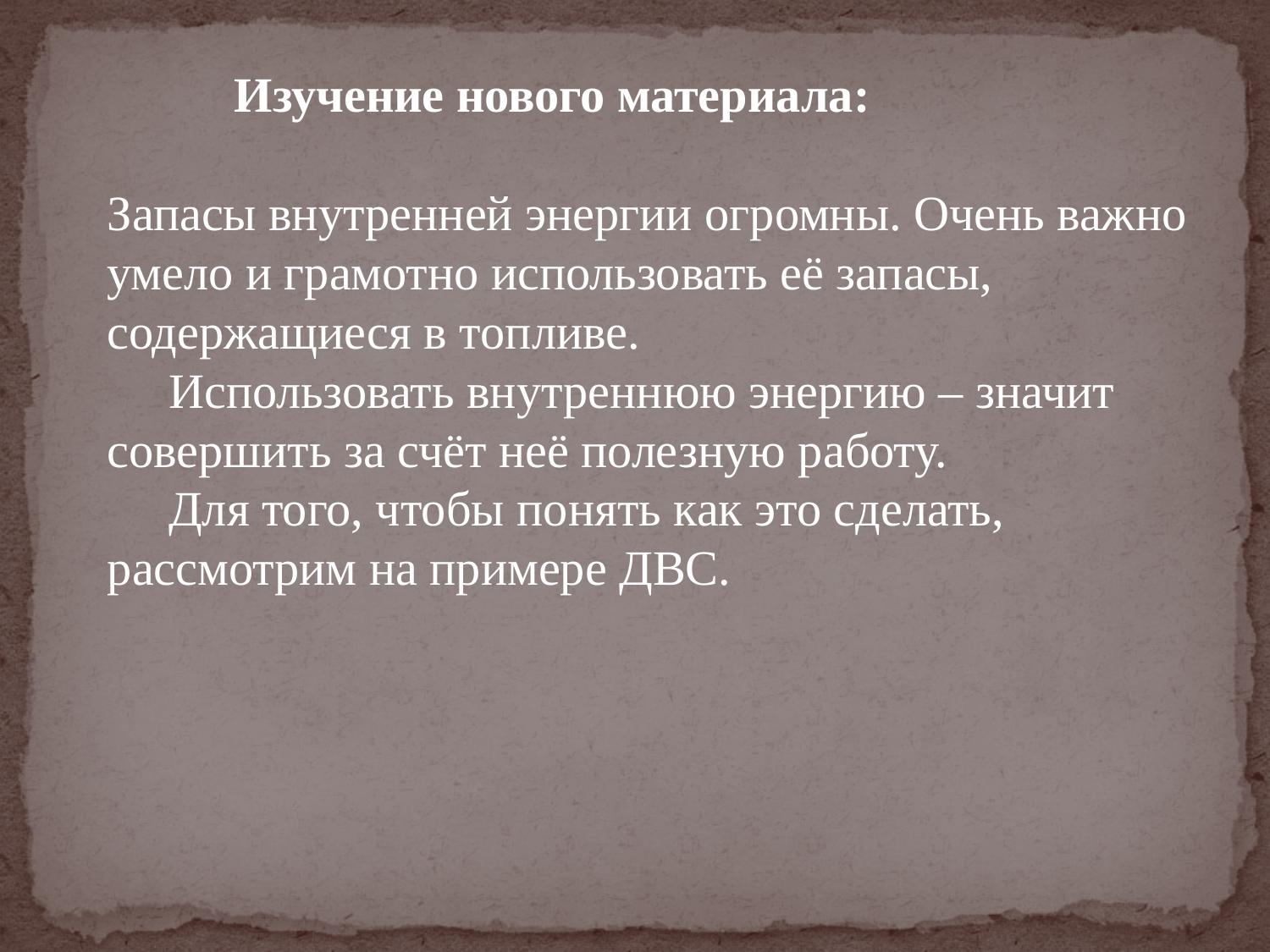

Изучение нового материала:
Запасы внутренней энергии огромны. Очень важно умело и грамотно использовать её запасы, содержащиеся в топливе.
     Использовать внутреннюю энергию – значит совершить за счёт неё полезную работу.
     Для того, чтобы понять как это сделать, рассмотрим на примере ДВС.